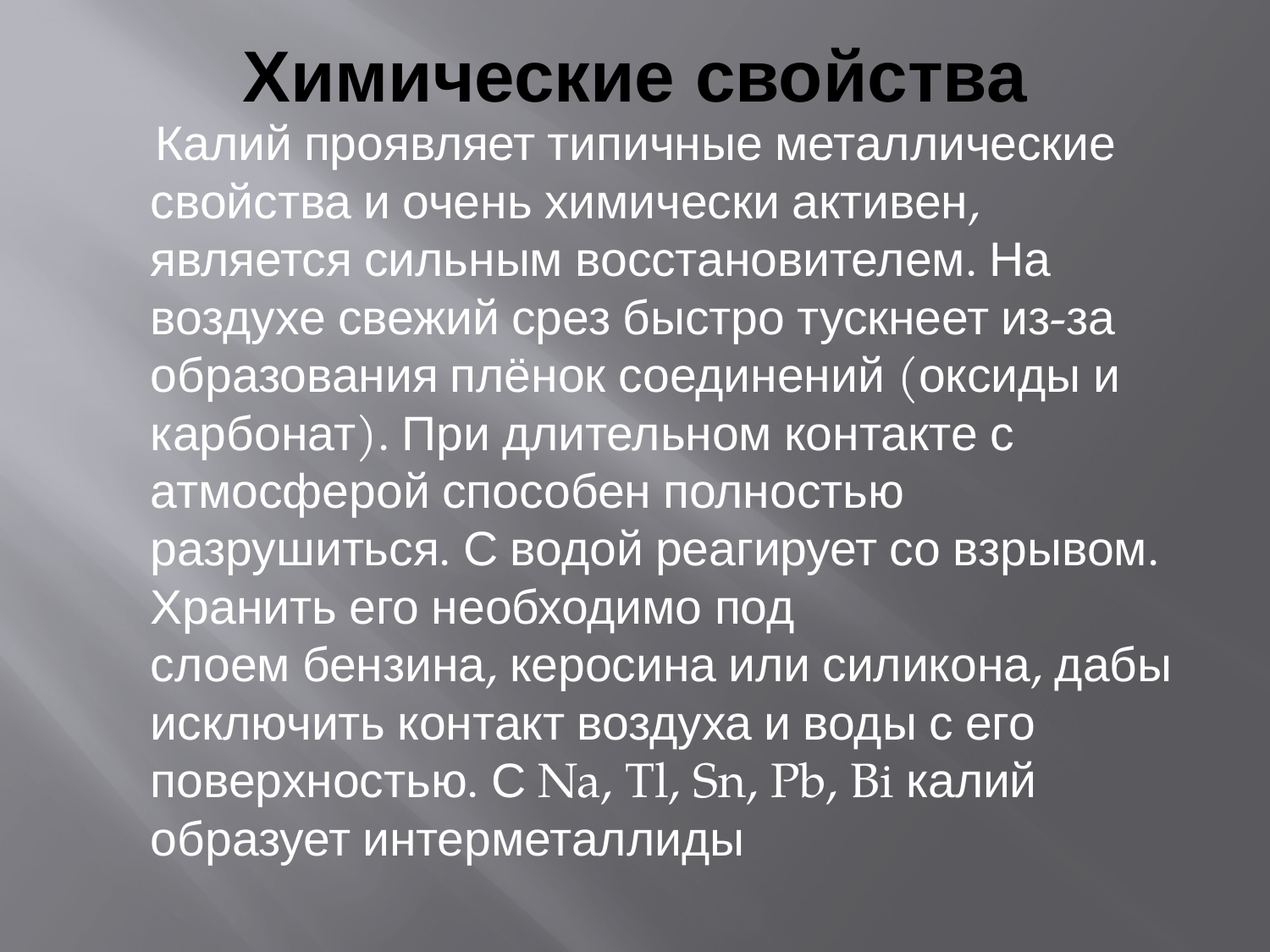

# Химические свойства
     Калий проявляет типичные металлические свойства и очень химически активен, является сильным восстановителем. На воздухе свежий срез быстро тускнеет из-за образования плёнок соединений (оксиды и карбонат). При длительном контакте с атмосферой способен полностью разрушиться. С водой реагирует со взрывом. Хранить его необходимо под слоем бензина, керосина или силикона, дабы исключить контакт воздуха и воды с его поверхностью. С Na, Tl, Sn, Pb, Bi калий образует интерметаллиды